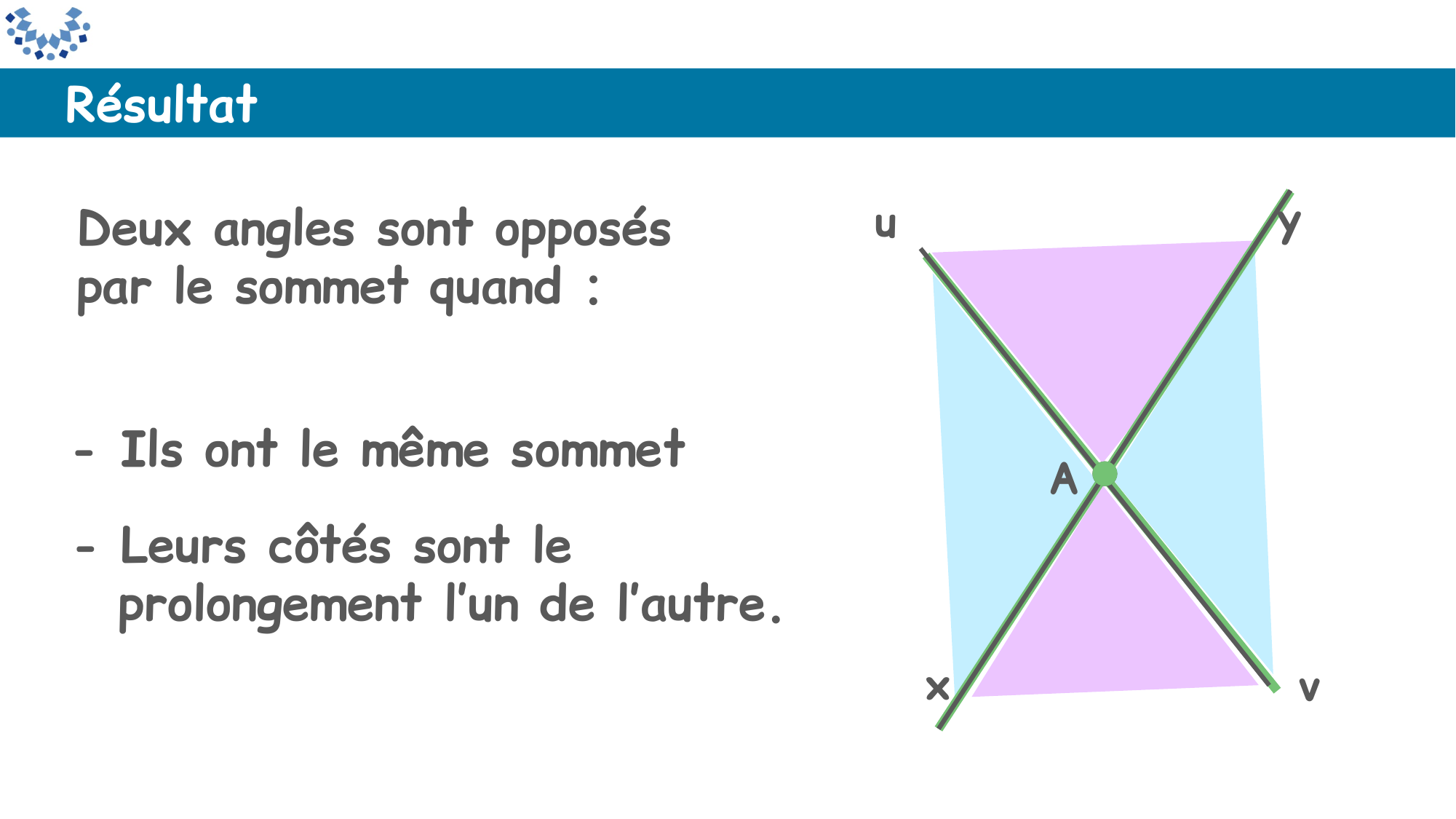

Résultat
y
A
x
u

v
Deux angles sont opposés par le sommet quand :

- Ils ont le même sommet

- Leurs côtés sont le prolongement l’un de l’autre.